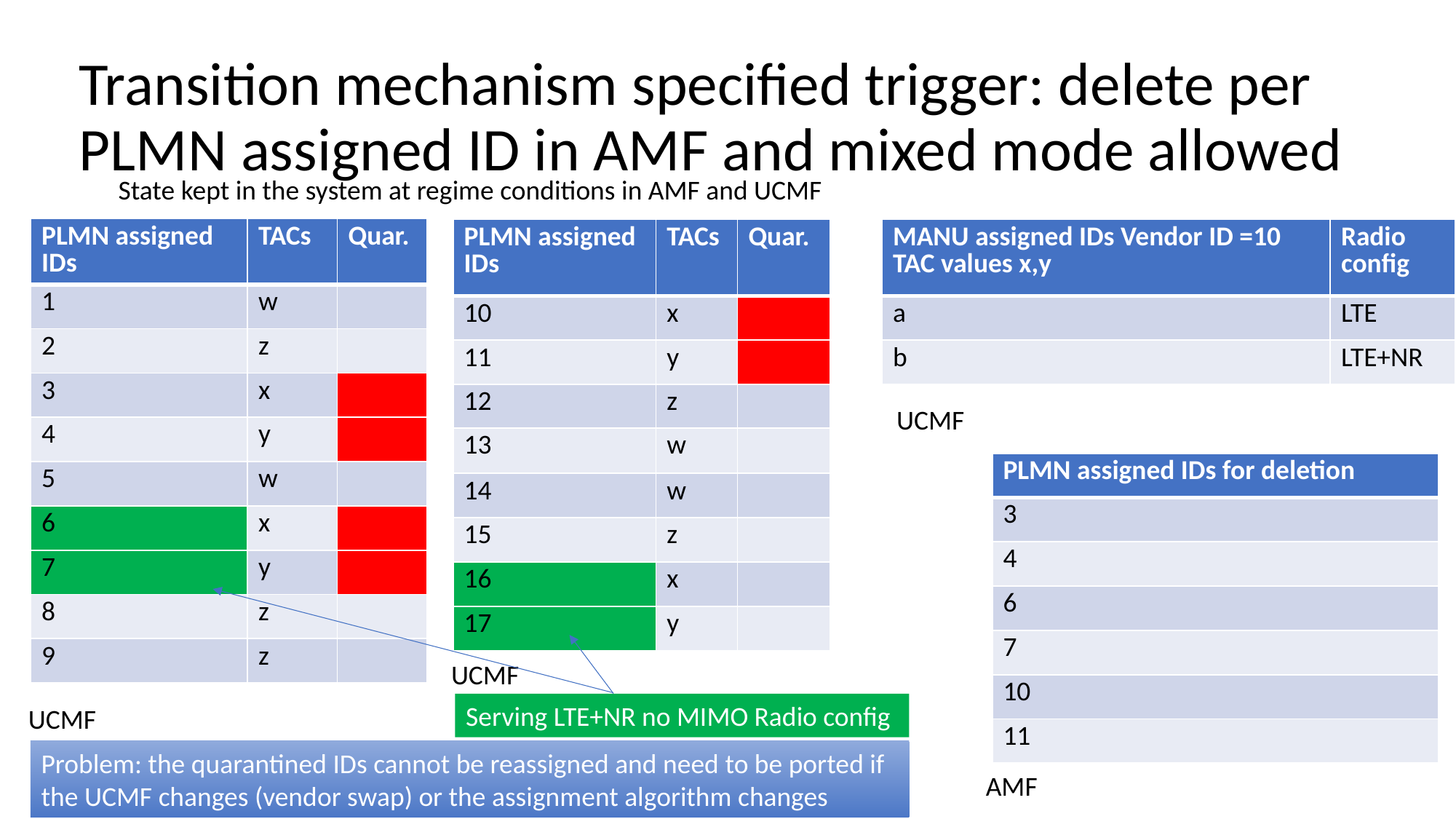

# Transition mechanism specified trigger: delete per PLMN assigned ID in AMF and mixed mode allowed
State kept in the system at regime conditions in AMF and UCMF

| PLMN assigned IDs | TACs | Quar. |
| --- | --- | --- |
| 1 | w |  |
| 2 | z |  |
| 3 | x |  |
| 4 | y |  |
| 5 | w |  |
| 6 | x |  |
| 7 | y |  |
| 8 | z |  |
| 9 | z |  |
| PLMN assigned IDs | TACs | Quar. |
| --- | --- | --- |
| 10 | x |  |
| 11 | y |  |
| 12 | z |  |
| 13 | w |  |
| 14 | w |  |
| 15 | z |  |
| 16 | x |  |
| 17 | y |  |
| MANU assigned IDs Vendor ID =10 TAC values x,y | Radio config |
| --- | --- |
| a | LTE |
| b | LTE+NR |
UCMF
| PLMN assigned IDs for deletion |
| --- |
| 3 |
| 4 |
| 6 |
| 7 |
| 10 |
| 11 |
UCMF
Serving LTE+NR no MIMO Radio config
UCMF
Problem: the quarantined IDs cannot be reassigned and need to be ported if the UCMF changes (vendor swap) or the assignment algorithm changes
AMF